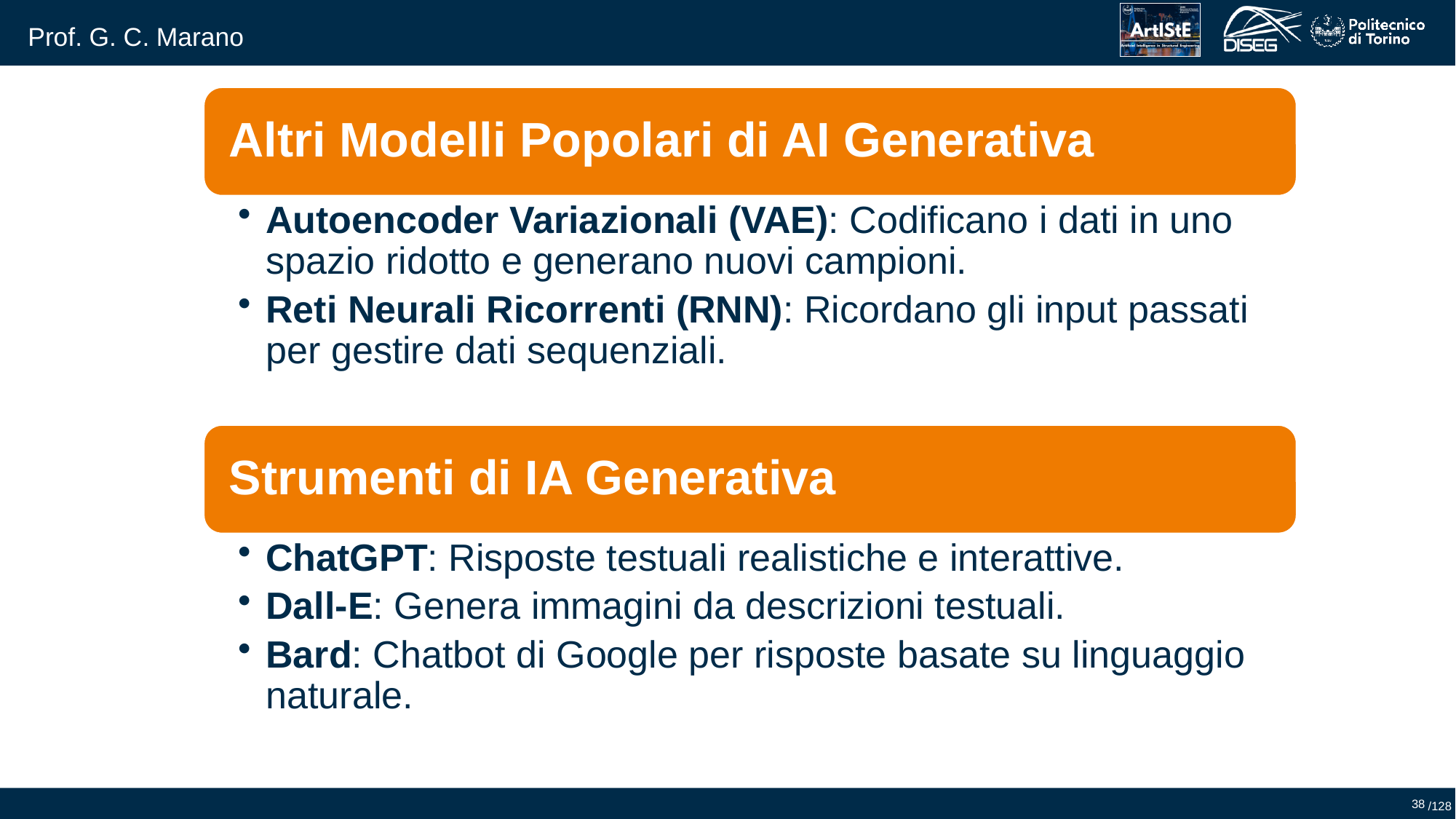

Altri Modelli Popolari di AI Generativa
Autoencoder Variazionali (VAE): Codificano i dati in uno spazio ridotto e generano nuovi campioni.
Reti Neurali Ricorrenti (RNN): Ricordano gli input passati per gestire dati sequenziali.
Strumenti di IA Generativa
ChatGPT: Risposte testuali realistiche e interattive.
Dall-E: Genera immagini da descrizioni testuali.
Bard: Chatbot di Google per risposte basate su linguaggio naturale.
38